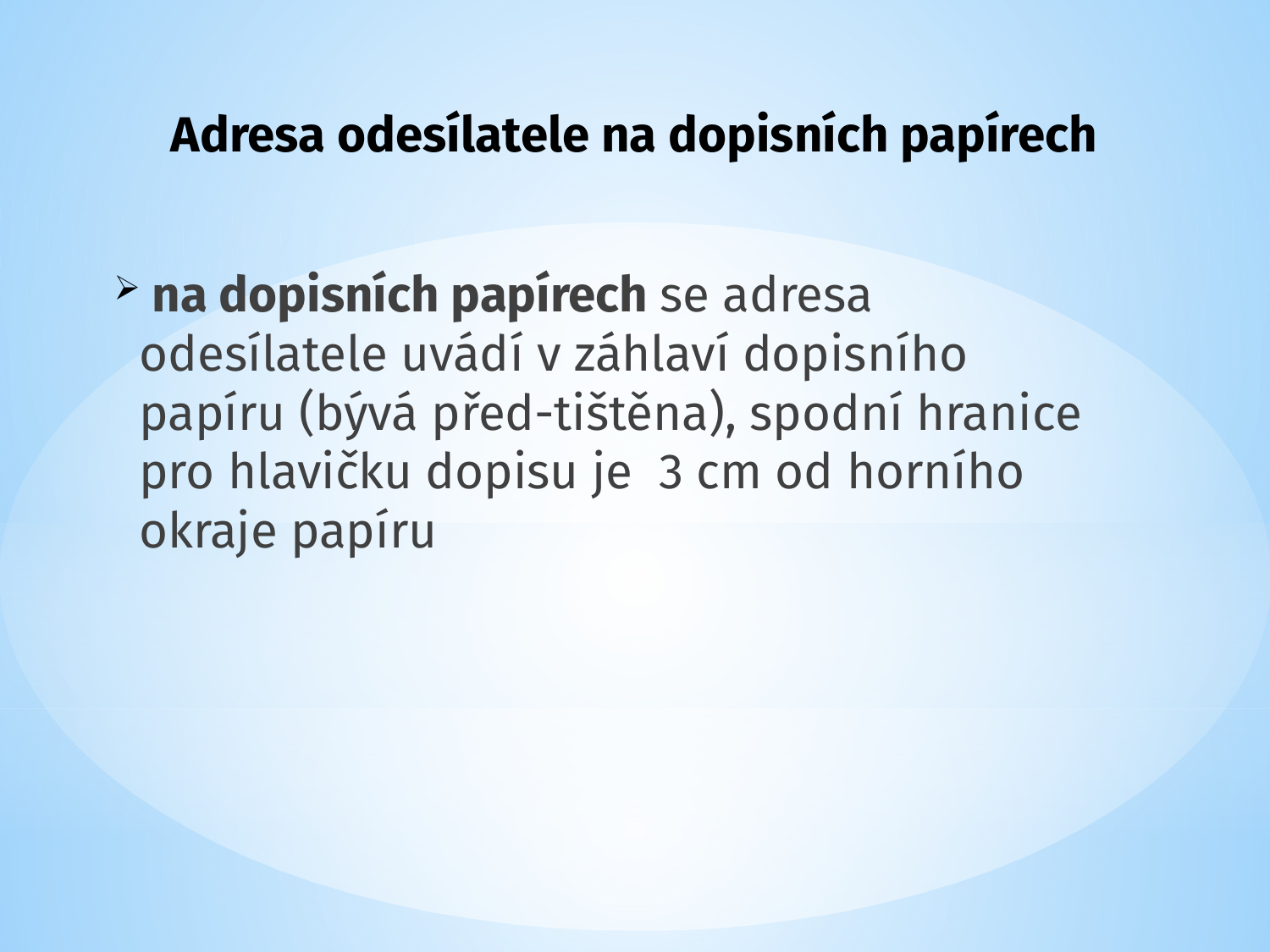

# Adresa odesílatele na dopisních papírech
 na dopisních papírech se adresa odesílatele uvádí v záhlaví dopisního papíru (bývá před-tištěna), spodní hranice pro hlavičku dopisu je  3 cm od horního okraje papíru